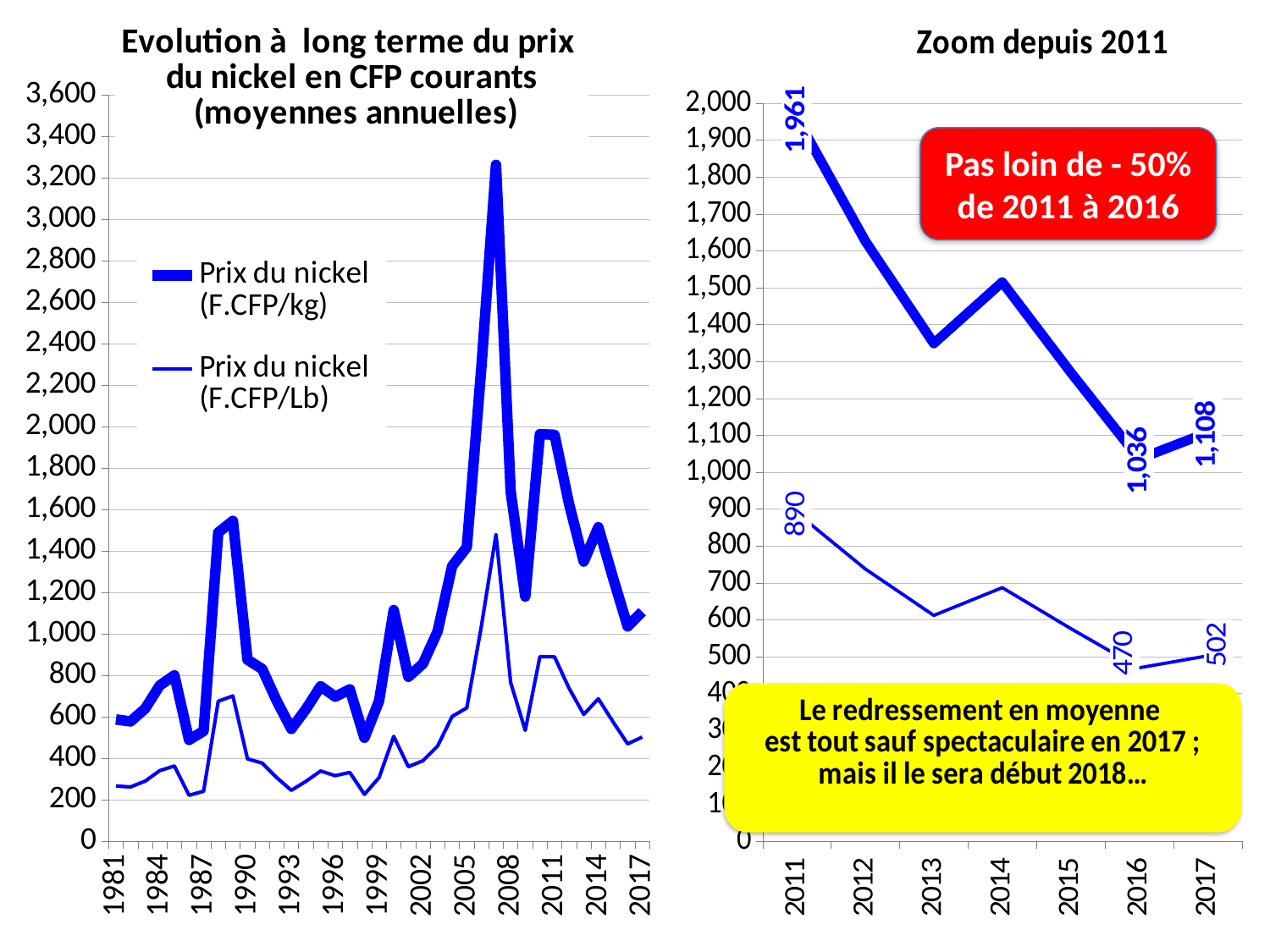

### Chart: Evolution à  long terme du prix
du nickel en CFP courants
 (moyennes annuelles)

| Category | Prix du nickel (F.CFP/kg) | Prix du nickel (F.CFP/Lb) |
|---|---|---|
| 1981.0 | 587.6349527420201 | 266.5467309090909 |
| 1982.0 | 578.2437113184806 | 262.2869354545444 |
| 1983.0 | 639.878488255876 | 290.244 |
| 1984.0 | 751.936700346172 | 341.0727499999999 |
| 1985.0 | 800.5122528846751 | 363.10625 |
| 1986.0 | 489.1285979964786 | 221.865 |
| 1987.0 | 531.9307950440171 | 241.27975 |
| 1988.0 | 1489.651802711467 | 675.694691666667 |
| 1989.0 | 1545.694118120491 | 701.1150583333333 |
| 1990.0 | 875.8962369671254 | 397.29985 |
| 1991.0 | 831.2530146836464 | 377.050025 |
| 1992.0 | 677.500060976187 | 307.3088583333333 |
| 1993.0 | 541.998020528138 | 245.8461666666667 |
| 1994.0 | 637.873641187277 | 289.3346166666666 |
| 1995.0 | 747.638310876643 | 339.1230333333332 |
| 1996.0 | 697.6443408869509 | 316.4461499999989 |
| 1997.0 | 732.9093373712025 | 332.442083333334 |
| 1998.0 | 499.0020922677044 | 226.3435416666667 |
| 1999.0 | 677.377618072954 | 307.2533191666666 |
| 2000.0 | 1115.989076271278 | 506.2041299999999 |
| 2001.0 | 793.1975079298625 | 359.788337499999 |
| 2002.0 | 856.3590384761837 | 388.4379258333334 |
| 2003.0 | 1011.902358866104 | 458.9911891666666 |
| 2004.0 | 1327.700496813912 | 602.234815 |
| 2005.0 | 1418.5816404569 | 643.4578083333329 |
| 2006.0 | 2292.270554139465 | 1039.756433333333 |
| 2007.0 | 3263.100523494255 | 1480.1175 |
| 2008.0 | 1688.387312309467 | 765.8396024683811 |
| 2009.0 | 1179.861111805077 | 535.1759979745 |
| 2010.0 | 1963.977674975915 | 890.8452882194139 |
| 2011.0 | 1961.220454884597 | 889.594634223583 |
| 2012.0 | 1626.434606350565 | 737.73832774457 |
| 2013.0 | 1349.219176332636 | 611.9955238421682 |
| 2014.0 | 1515.281646882248 | 687.320193426822 |
| 2015.0 | 1271.033629122968 | 576.5311561835867 |
| 2016.0 | 1036.259380453416 | 470.0393483145967 |
| 2017.0 | 1107.696821784657 | 502.4428266347703 |

### Chart: Zoom depuis 2011

| Category |  |  |
|---|---|---|
| 2011.0 | 889.594634223583 | 1961.220454884597 |
| 2012.0 | 737.73832774457 | 1626.434606350565 |
| 2013.0 | 611.9955238421682 | 1349.219176332636 |
| 2014.0 | 687.320193426822 | 1515.281646882248 |
| 2015.0 | 576.5311561835867 | 1271.033629122968 |
| 2016.0 | 470.0393483145967 | 1036.259380453416 |
| 2017.0 | 502.4428266347703 | 1107.696821784657 |
Pas loin de - 50% de 2011 à 2016